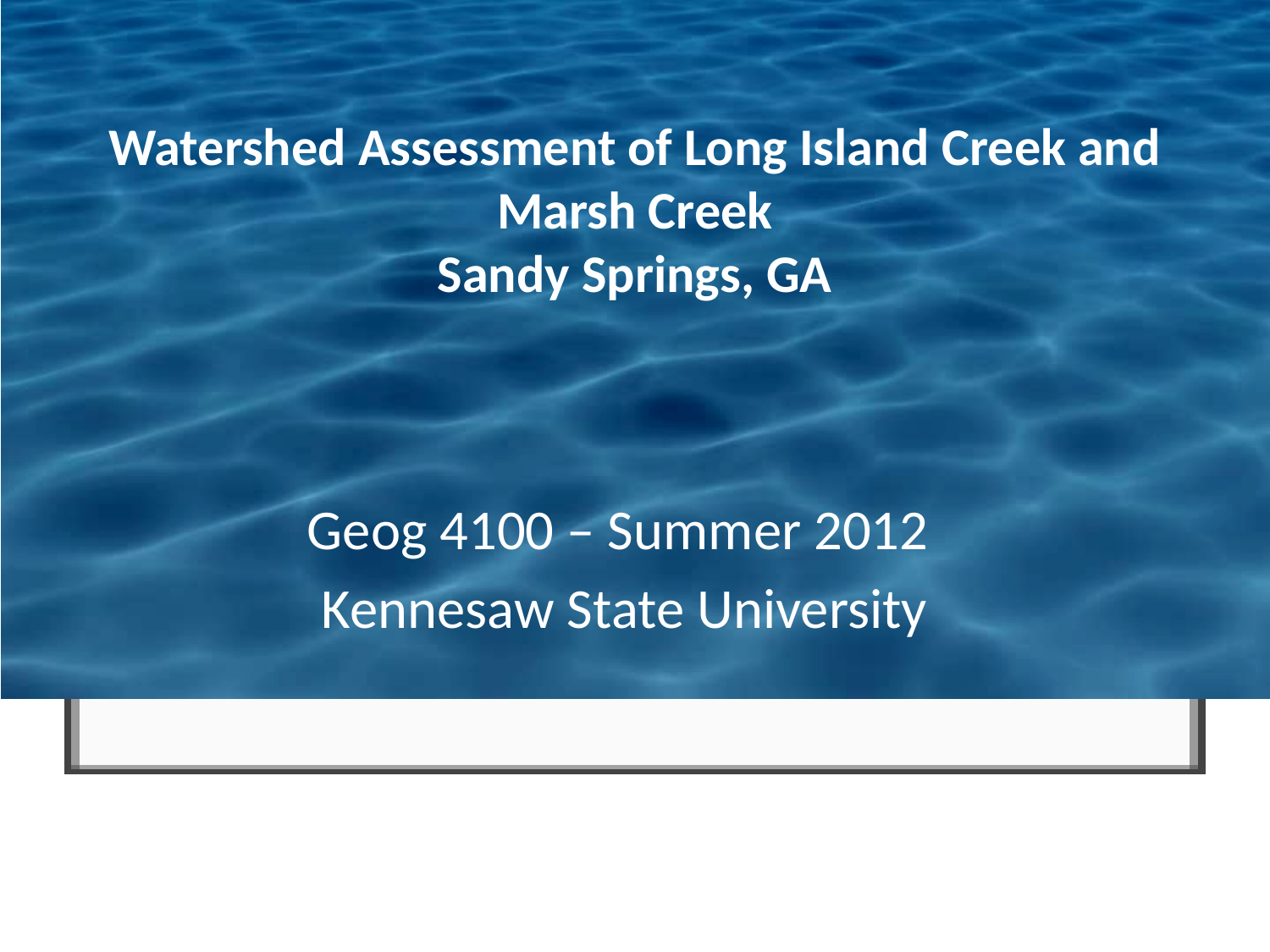

# Watershed Assessment of Long Island Creek and Marsh Creek Sandy Springs, GA
Geog 4100 – Summer 2012
Kennesaw State University